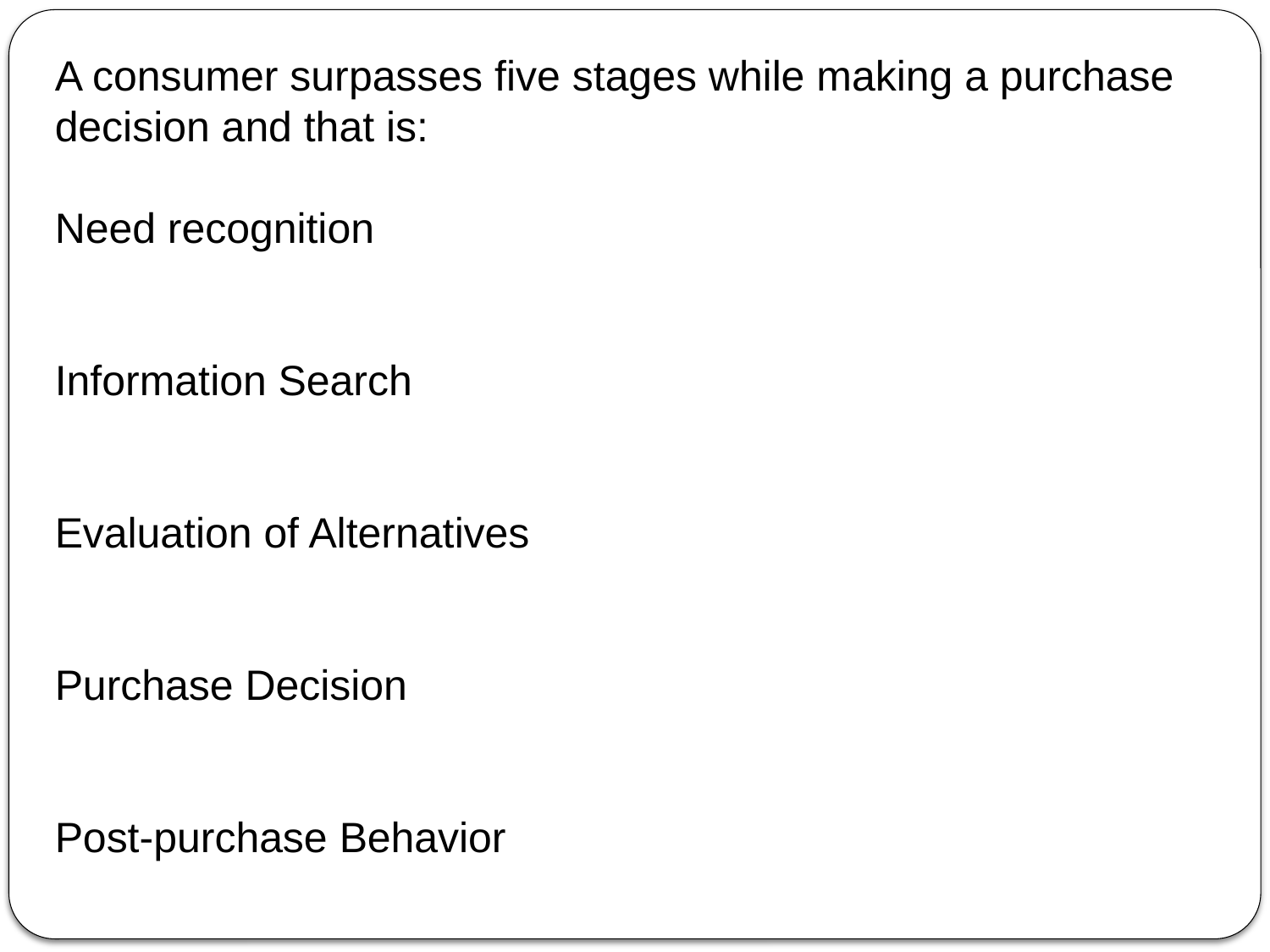

A consumer surpasses five stages while making a purchase decision and that is:

Need recognition

Information Search

Evaluation of Alternatives

Purchase Decision

Post-purchase Behavior